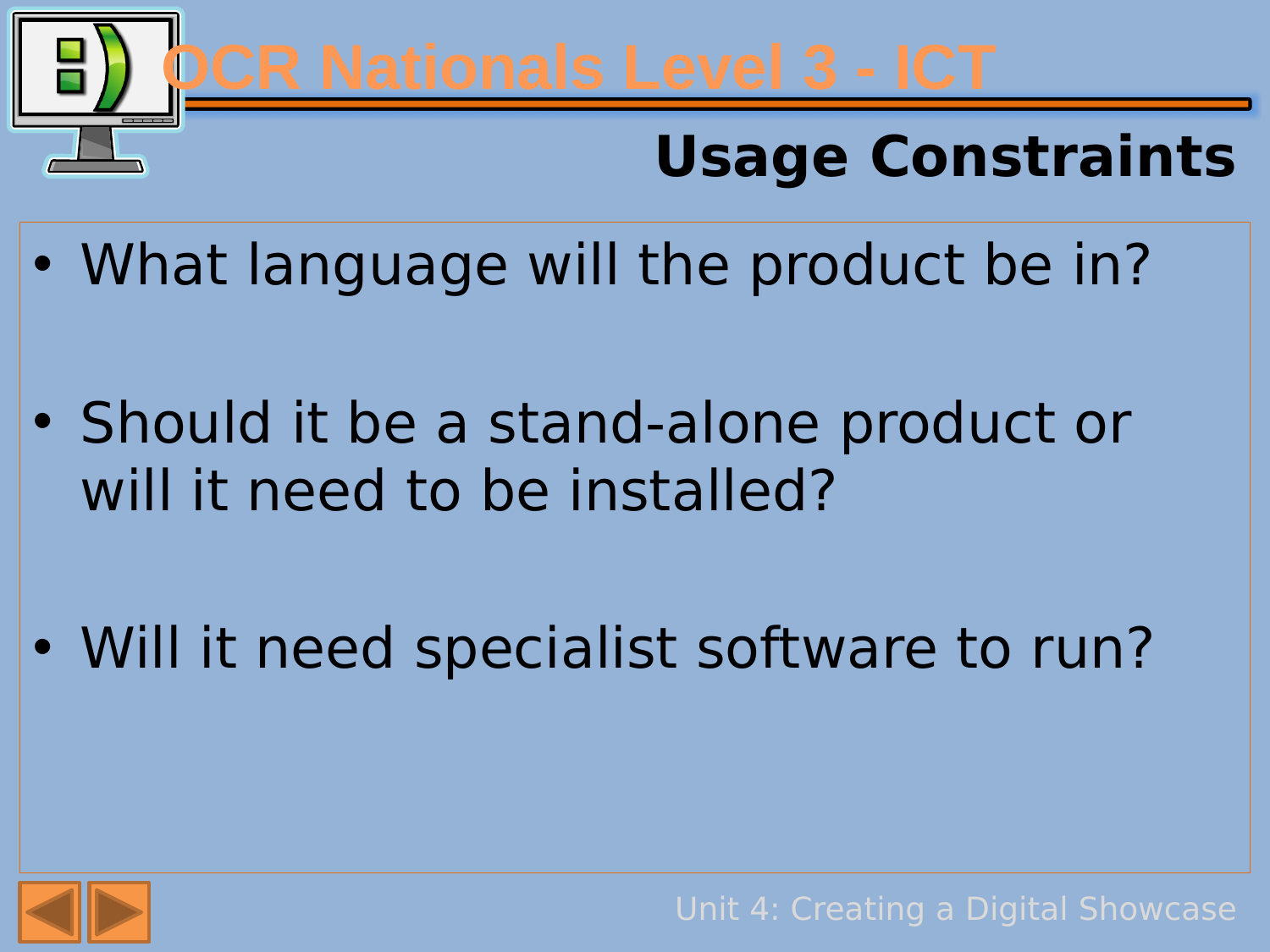

# Usage Constraints
What language will the product be in?

Should it be a stand-alone product or will it need to be installed?

Will it need specialist software to run?